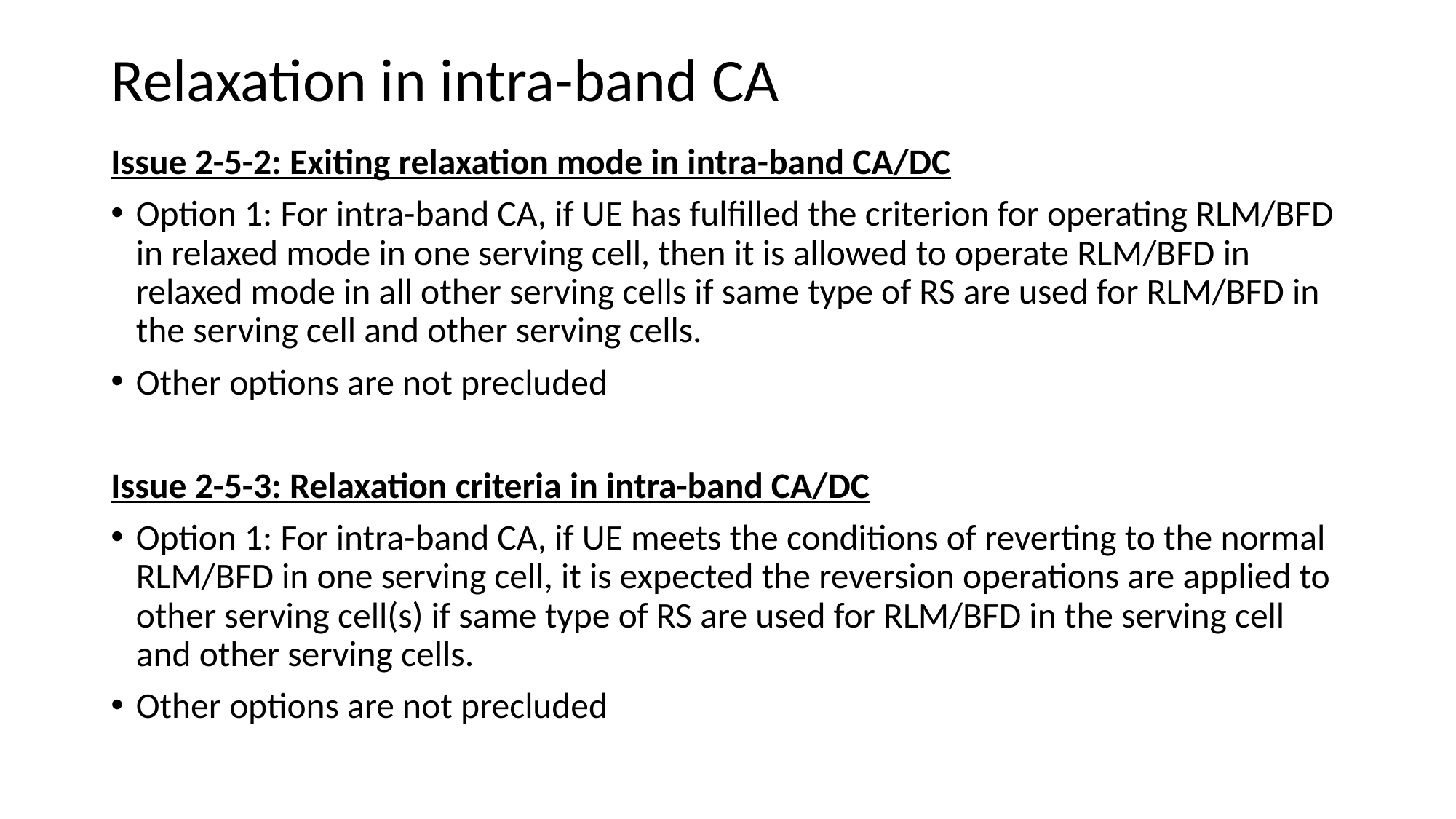

# Relaxation in intra-band CA
Issue 2-5-2: Exiting relaxation mode in intra-band CA/DC
Option 1: For intra-band CA, if UE has fulfilled the criterion for operating RLM/BFD in relaxed mode in one serving cell, then it is allowed to operate RLM/BFD in relaxed mode in all other serving cells if same type of RS are used for RLM/BFD in the serving cell and other serving cells.
Other options are not precluded

Issue 2-5-3: Relaxation criteria in intra-band CA/DC
Option 1: For intra-band CA, if UE meets the conditions of reverting to the normal RLM/BFD in one serving cell, it is expected the reversion operations are applied to other serving cell(s) if same type of RS are used for RLM/BFD in the serving cell and other serving cells.
Other options are not precluded